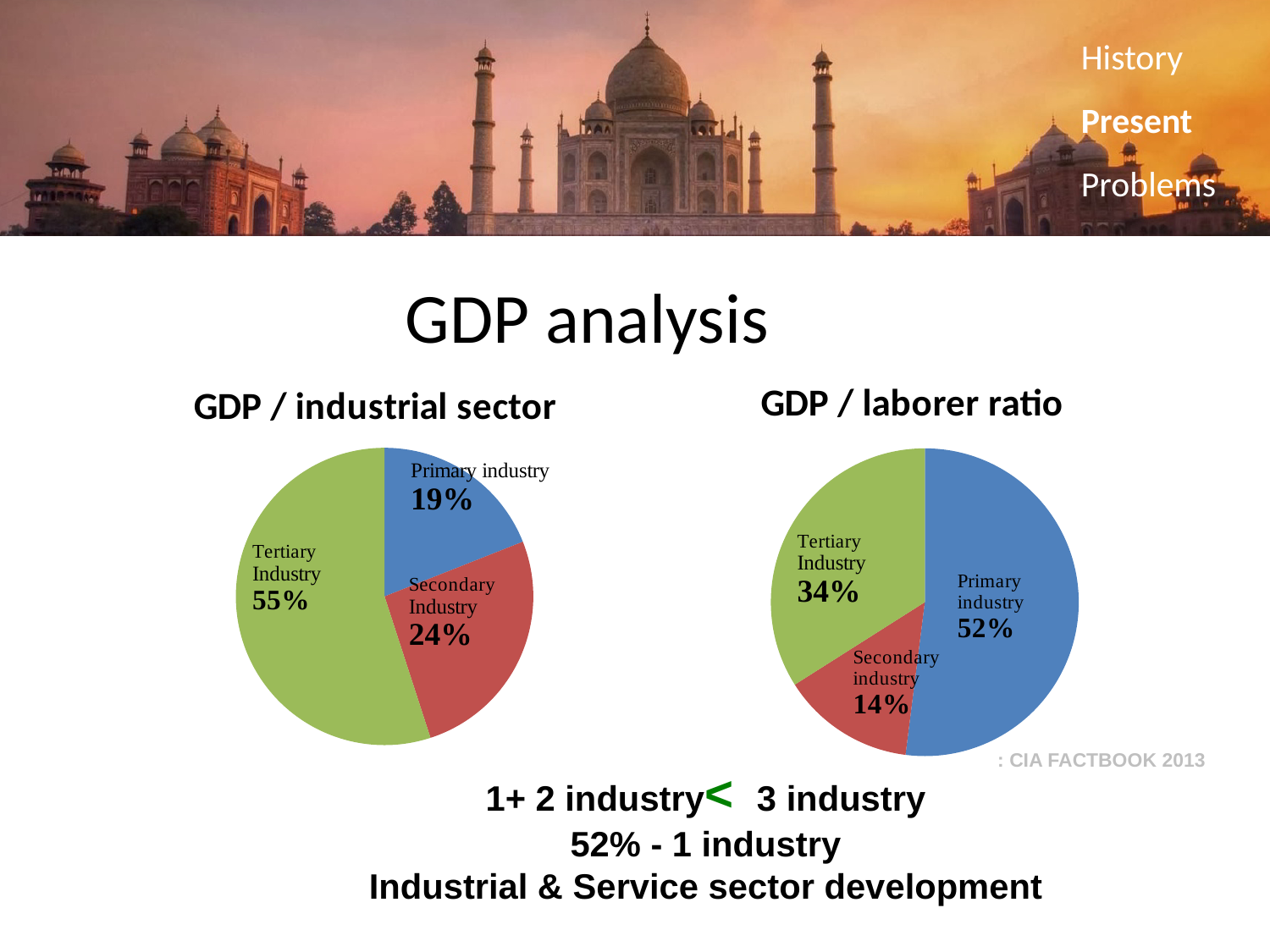

History
Present
Problems
GDP analysis

### Chart:

| Category | GDP / industrial sector |
|---|---|
| primary industry | 19.0 |
| secondary industry | 26.0 |
| tetiary industry | 55.0 |

### Chart: GDP / laborer ratio

| Category | GDP / laborer |
|---|---|
| primary industry | 52.0 |
| secondary industry | 14.0 |
| tetiary industry | 34.0 |
: CIA FACTBOOK 2013

1+ 2 industry<  3 industry
52% - 1 industry
Industrial & Service sector development